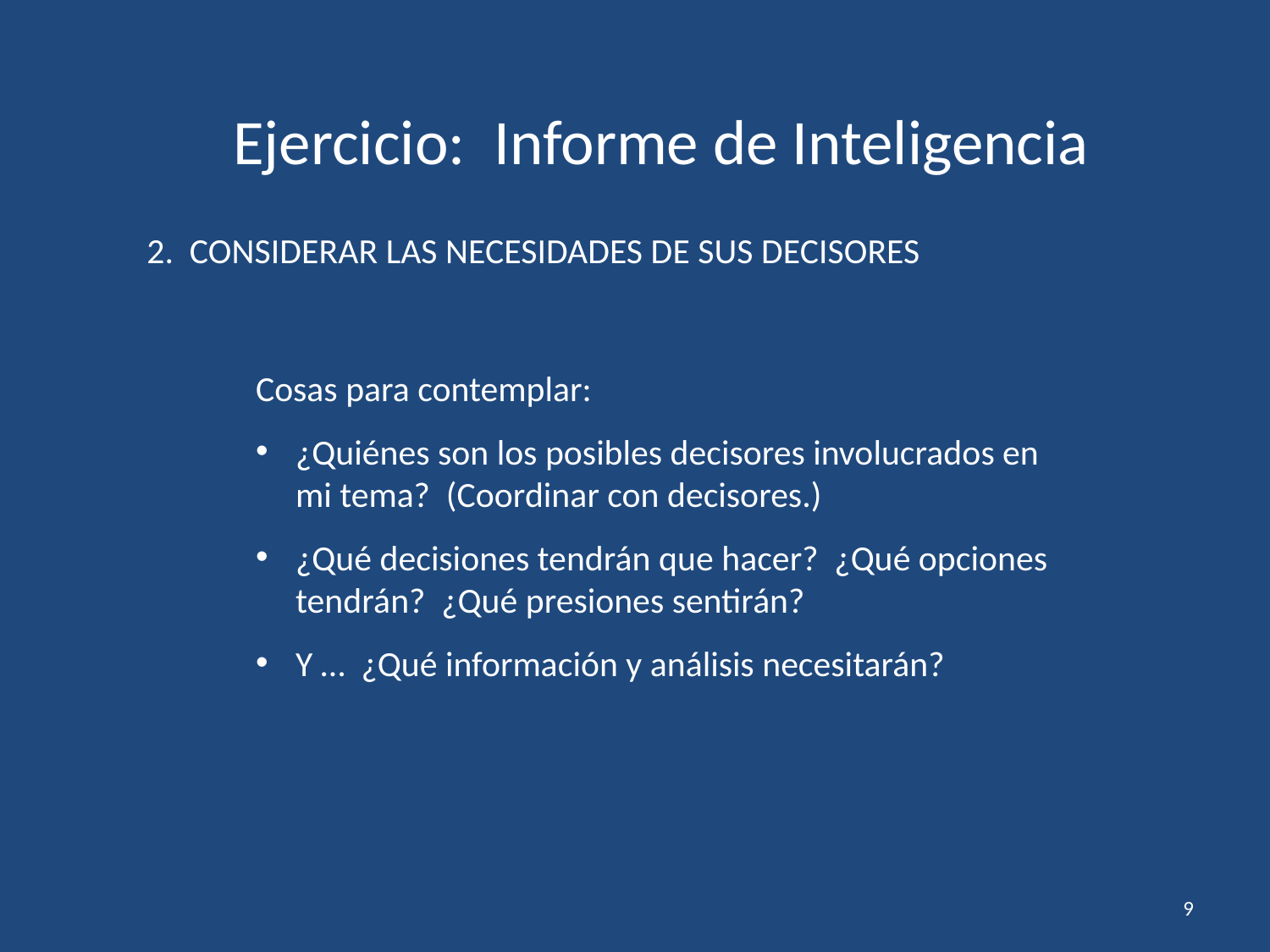

Ejercicio:  Informe de Inteligencia
2.  CONSIDERAR LAS NECESIDADES DE SUS DECISORES
Cosas para contemplar:
¿Quiénes son los posibles decisores involucrados en mi tema?  (Coordinar con decisores.)
¿Qué decisiones tendrán que hacer?  ¿Qué opciones tendrán?  ¿Qué presiones sentirán?
Y …  ¿Qué información y análisis necesitarán?
9